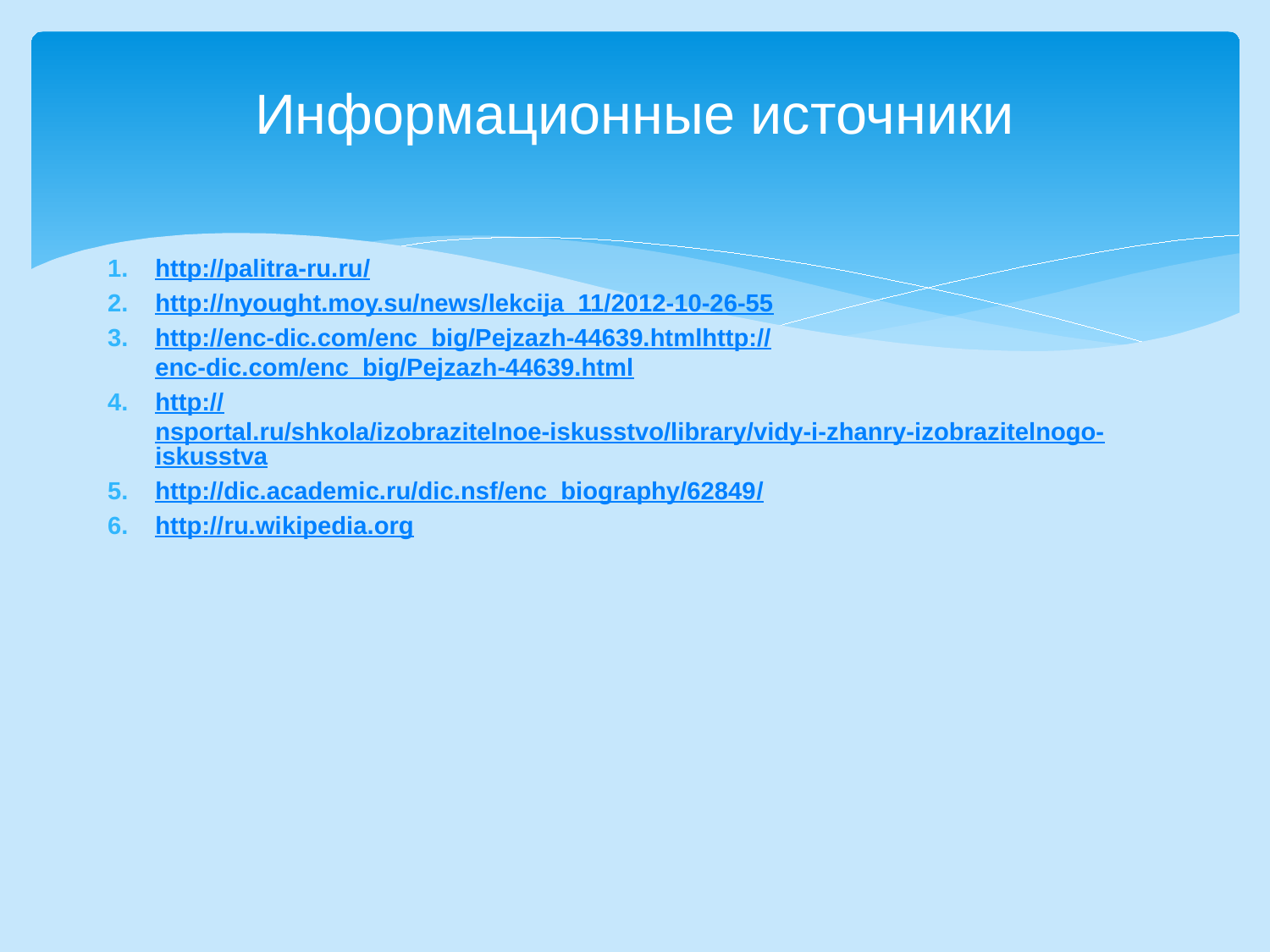

# Информационные источники
http://palitra-ru.ru/
http://nyought.moy.su/news/lekcija_11/2012-10-26-55
http://enc-dic.com/enc_big/Pejzazh-44639.htmlhttp://enc-dic.com/enc_big/Pejzazh-44639.html
http://nsportal.ru/shkola/izobrazitelnoe-iskusstvo/library/vidy-i-zhanry-izobrazitelnogo-iskusstva
http://dic.academic.ru/dic.nsf/enc_biography/62849/
http://ru.wikipedia.org